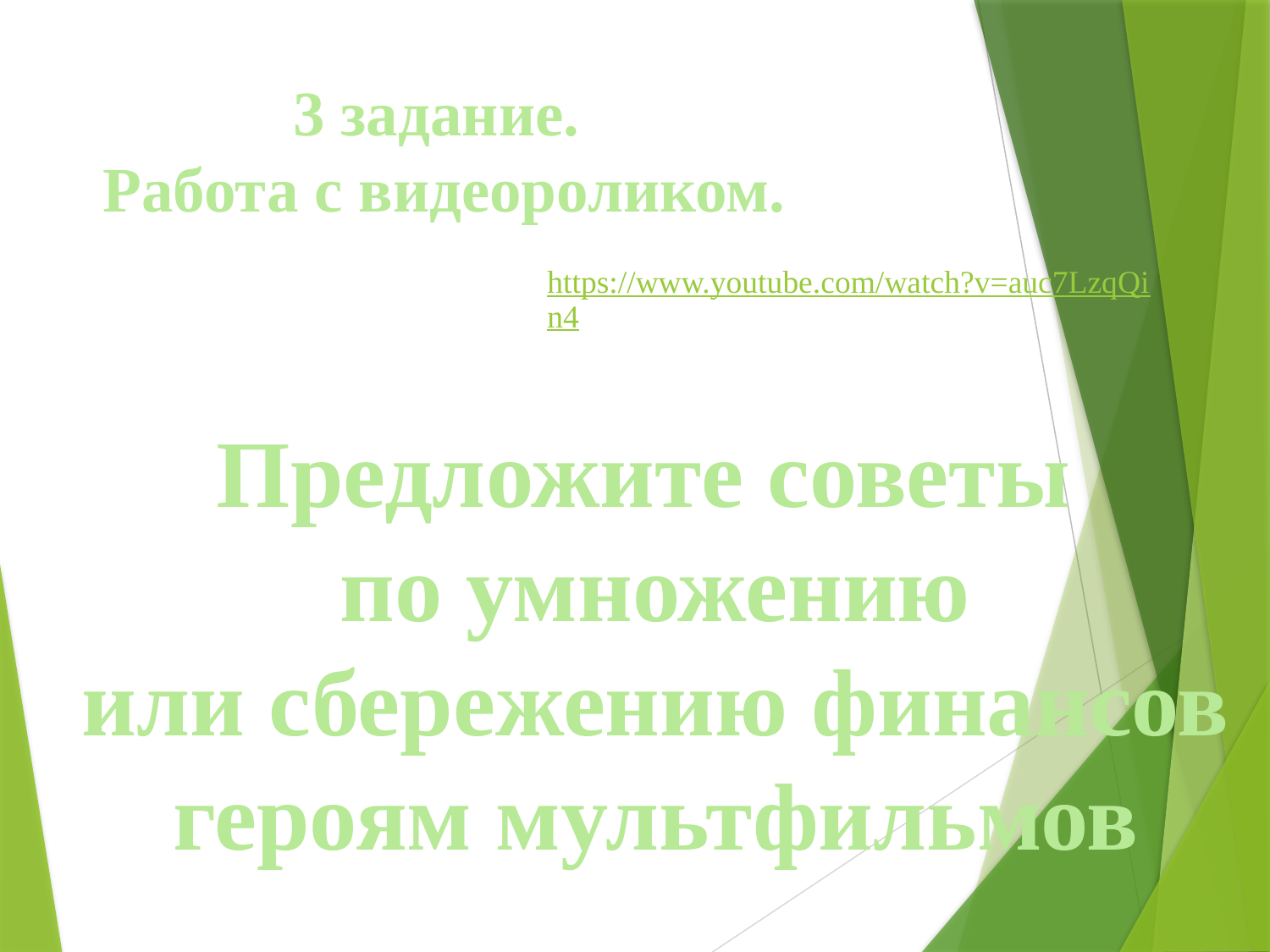

3 задание.
 Работа с видеороликом.

https://www.youtube.com/watch?v=auc7LzqQin4
Предложите советы
по умножению
 или сбережению финансов
героям мультфильмов